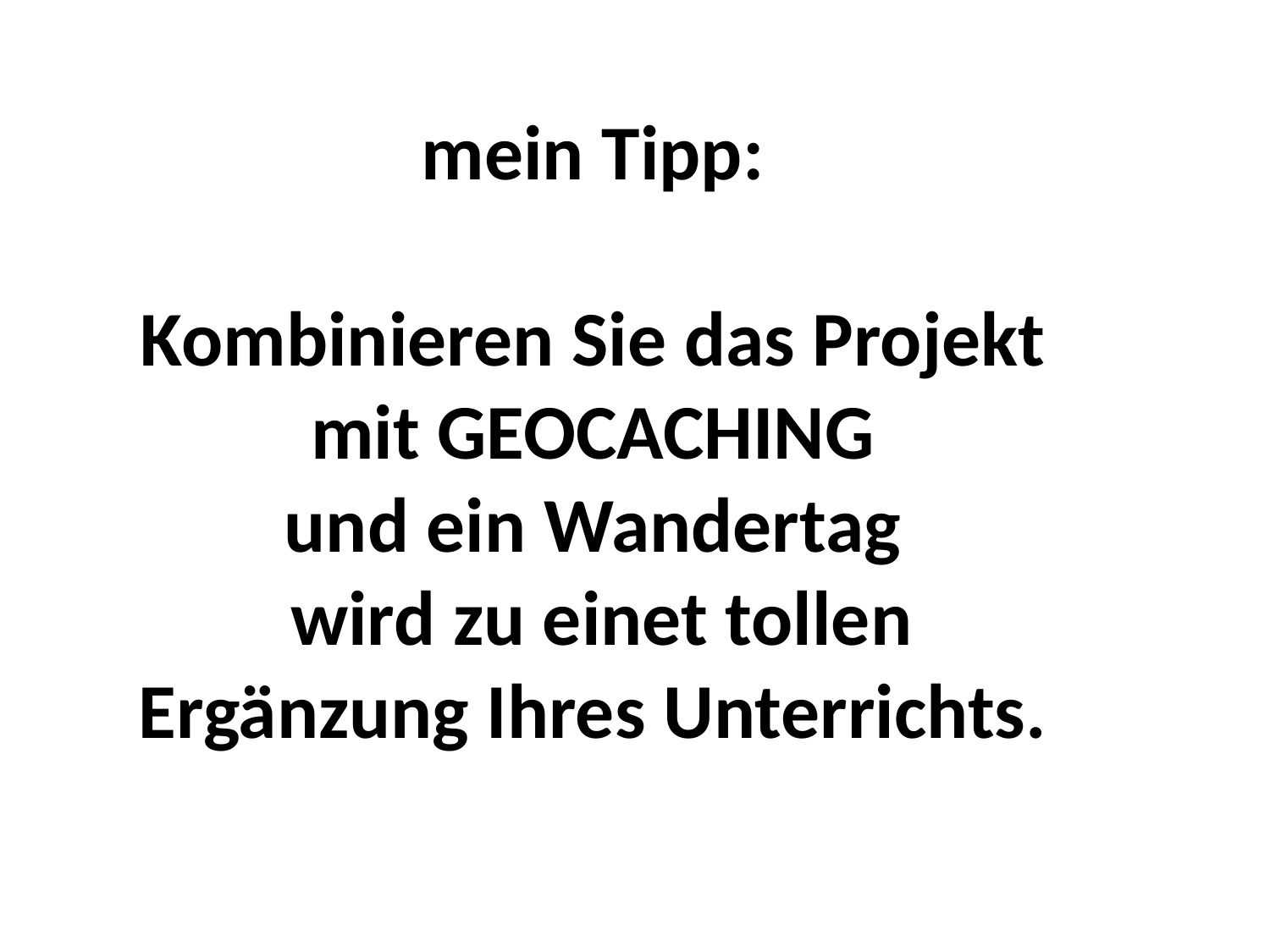

mein Tipp:

Kombinieren Sie das Projekt
mit GEOCACHING
und ein Wandertag
 wird zu einet tollen
Ergänzung Ihres Unterrichts.